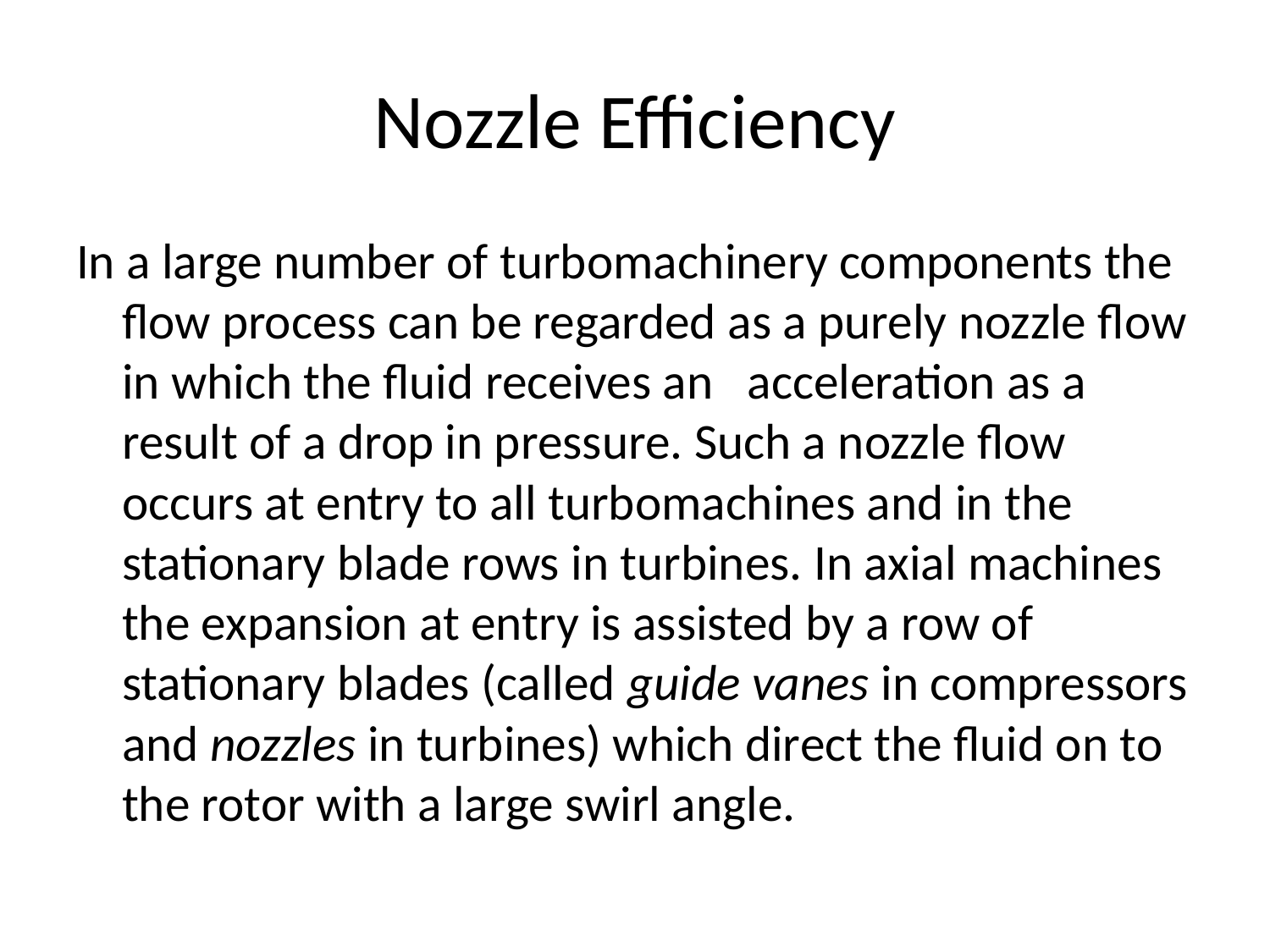

# Nozzle Efficiency
In a large number of turbomachinery components the flow process can be regarded as a purely nozzle flow in which the fluid receives an   acceleration as a result of a drop in pressure. Such a nozzle flow occurs at entry to all turbomachines and in the stationary blade rows in turbines. In axial machines the expansion at entry is assisted by a row of stationary blades (called guide vanes in compressors and nozzles in turbines) which direct the fluid on to the rotor with a large swirl angle.